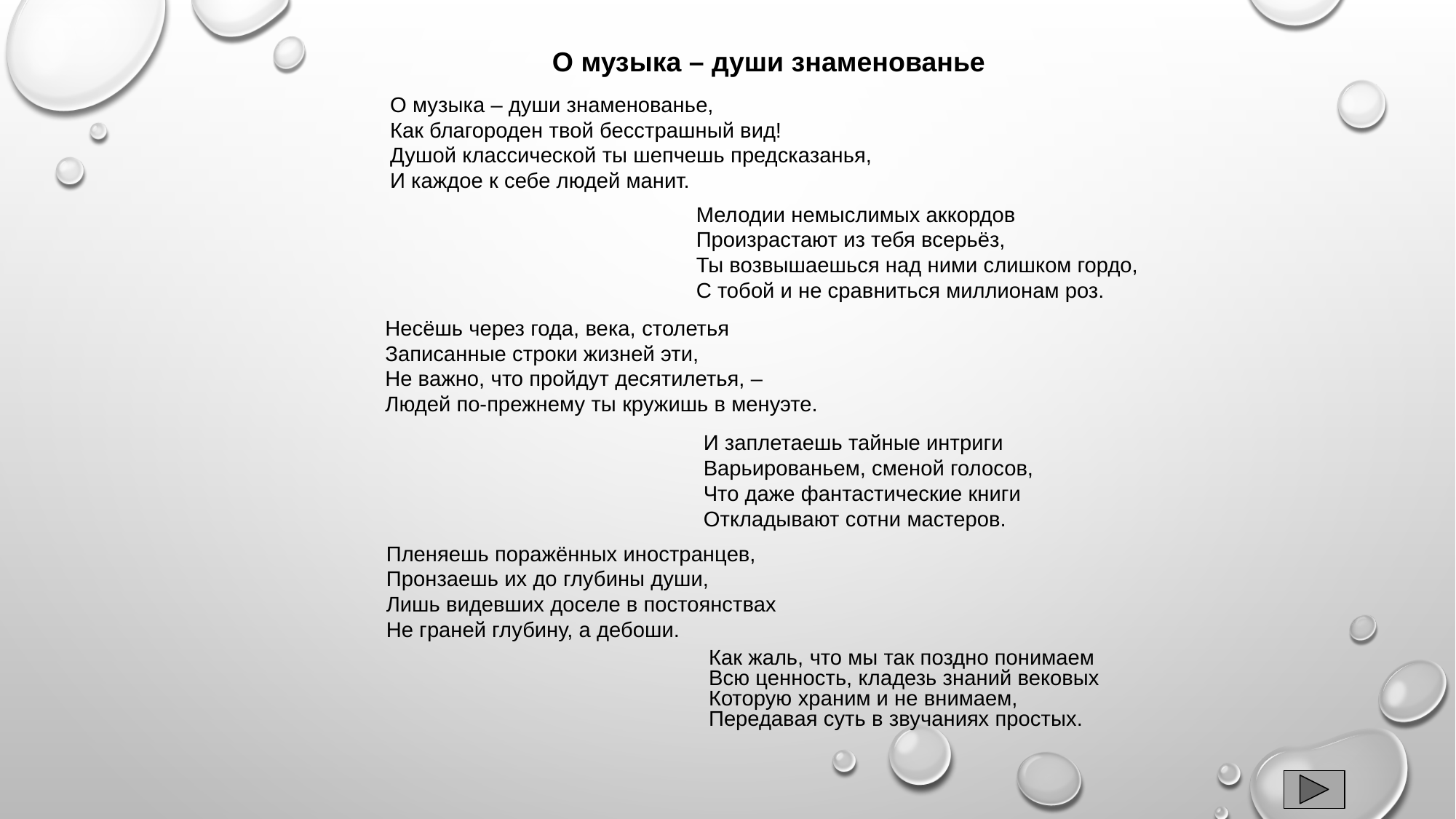

О музыка – души знаменованье
О музыка – души знаменованье,
Как благороден твой бесстрашный вид!
Душой классической ты шепчешь предсказанья,
И каждое к себе людей манит.
Мелодии немыслимых аккордов
Произрастают из тебя всерьёз,
Ты возвышаешься над ними слишком гордо,
С тобой и не сравниться миллионам роз.
Несёшь через года, века, столетья
Записанные строки жизней эти,
Не важно, что пройдут десятилетья, –
Людей по-прежнему ты кружишь в менуэте.
И заплетаешь тайные интриги
Варьированьем, сменой голосов,
Что даже фантастические книги
Откладывают сотни мастеров.
Пленяешь поражённых иностранцев,
Пронзаешь их до глубины души,
Лишь видевших доселе в постоянствах
Не граней глубину, а дебоши.
Как жаль, что мы так поздно понимаем
Всю ценность, кладезь знаний вековых
Которую храним и не внимаем,
Передавая суть в звучаниях простых.